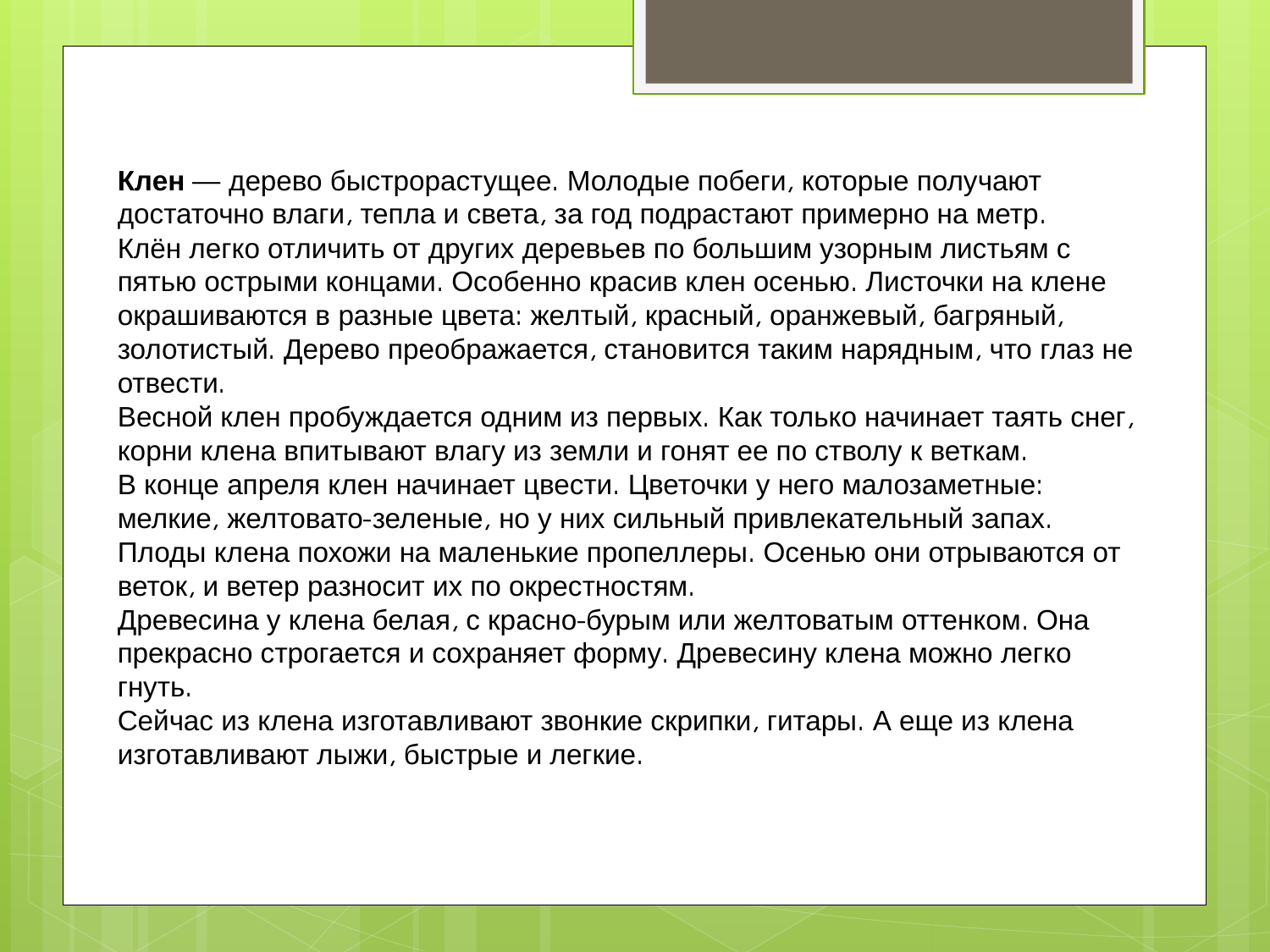

Клен — дерево быстрорастущее. Молодые побеги, которые получают достаточно влаги, тепла и света, за год подрастают примерно на метр.
Клён легко отличить от других деревьев по большим узорным листьям с пятью острыми концами. Особенно красив клен осенью. Листочки на клене окрашиваются в разные цвета: желтый, красный, оранжевый, багряный, золотистый. Дерево преображается, становится таким нарядным, что глаз не отвести.
Весной клен пробуждается одним из первых. Как только начинает таять снег, корни клена впитывают влагу из земли и гонят ее по стволу к веткам.
В конце апреля клен начинает цвести. Цветочки у него малозаметные: мелкие, желтовато-зеленые, но у них сильный привлекательный запах.
Плоды клена похожи на маленькие пропеллеры. Осенью они отрываются от веток, и ветер разносит их по окрестностям.
Древесина у клена белая, с красно-бурым или желтоватым оттенком. Она прекрасно строгается и сохраняет форму. Древесину клена можно легко гнуть.
Сейчас из клена изготавливают звонкие скрипки, гитары. А еще из клена изготавливают лыжи, быстрые и легкие.